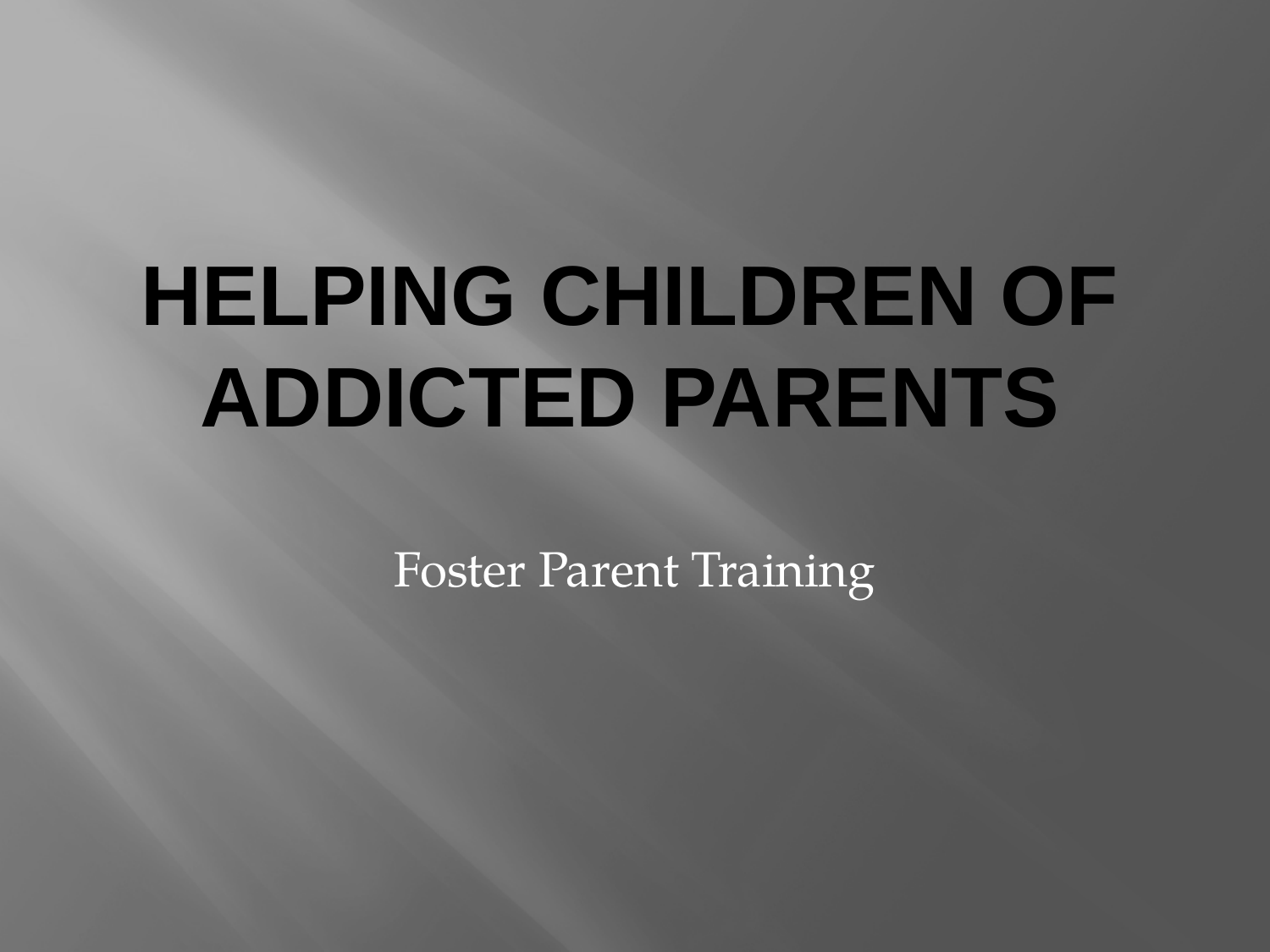

# Helping children of addicted parents

Foster Parent Training